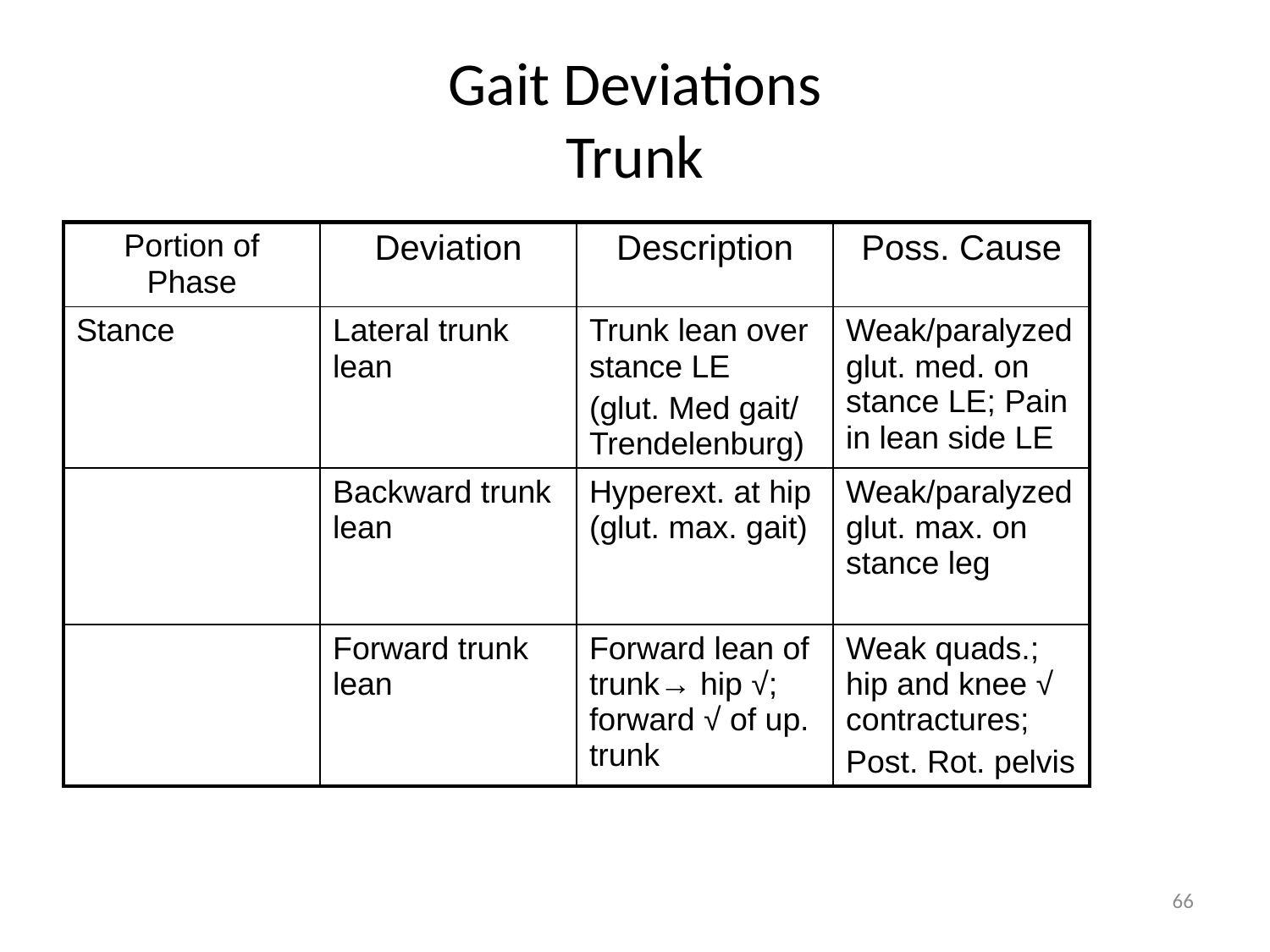

# Gait Deviations Trunk
| Portion of Phase | Deviation | Description | Poss. Cause |
| --- | --- | --- | --- |
| Stance | Lateral trunk lean | Trunk lean over stance LE (glut. Med gait/ Trendelenburg) | Weak/paralyzed glut. med. on stance LE; Pain in lean side LE |
|  | Backward trunk lean | Hyperext. at hip (glut. max. gait) | Weak/paralyzed glut. max. on stance leg |
|  | Forward trunk lean | Forward lean of trunk→ hip √; forward √ of up. trunk | Weak quads.; hip and knee √ contractures; Post. Rot. pelvis |
66